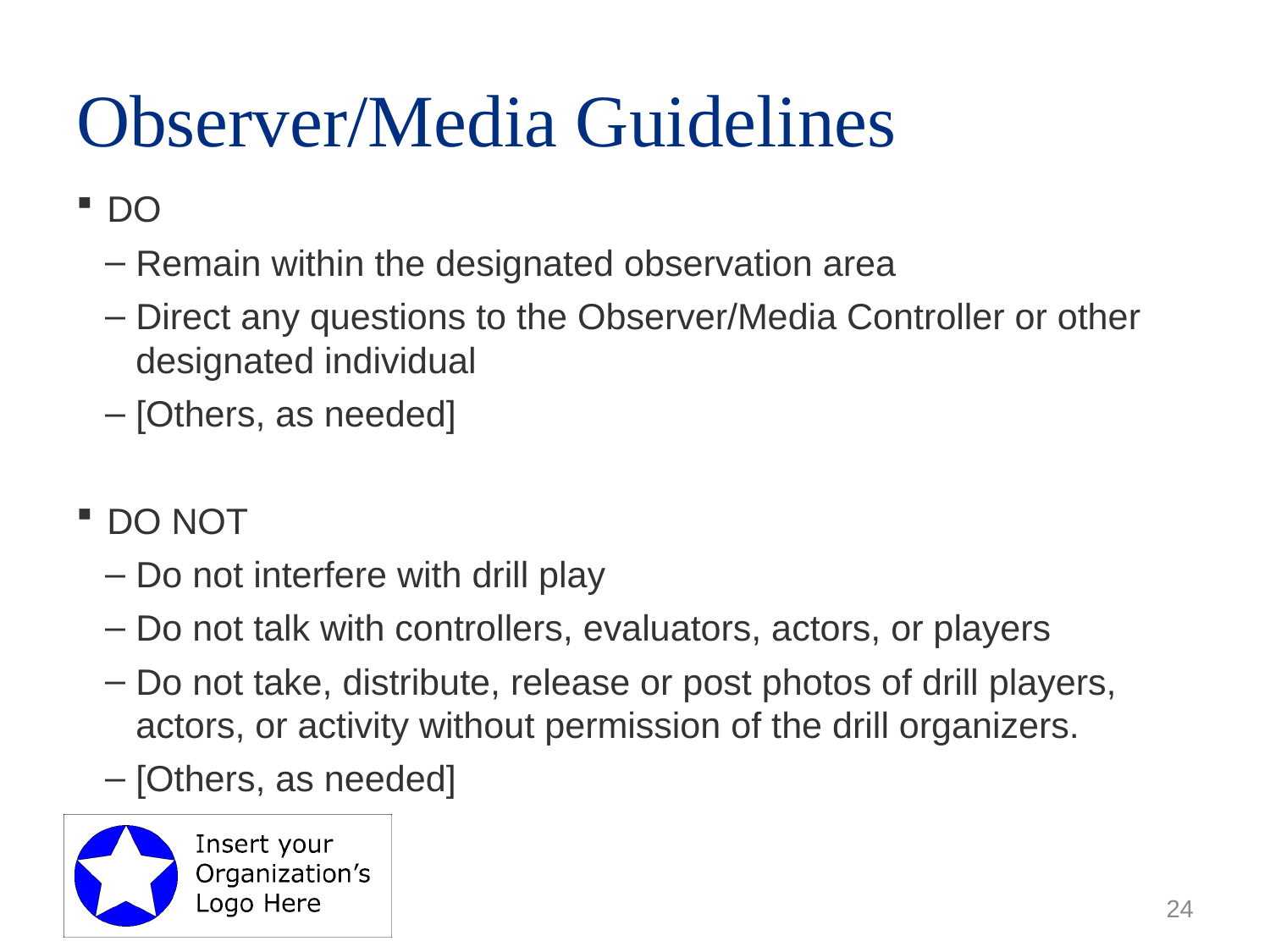

# Observer/Media Guidelines
DO
Remain within the designated observation area
Direct any questions to the Observer/Media Controller or other designated individual
[Others, as needed]

DO NOT
Do not interfere with drill play
Do not talk with controllers, evaluators, actors, or players
Do not take, distribute, release or post photos of drill players, actors, or activity without permission of the drill organizers.
[Others, as needed]
24